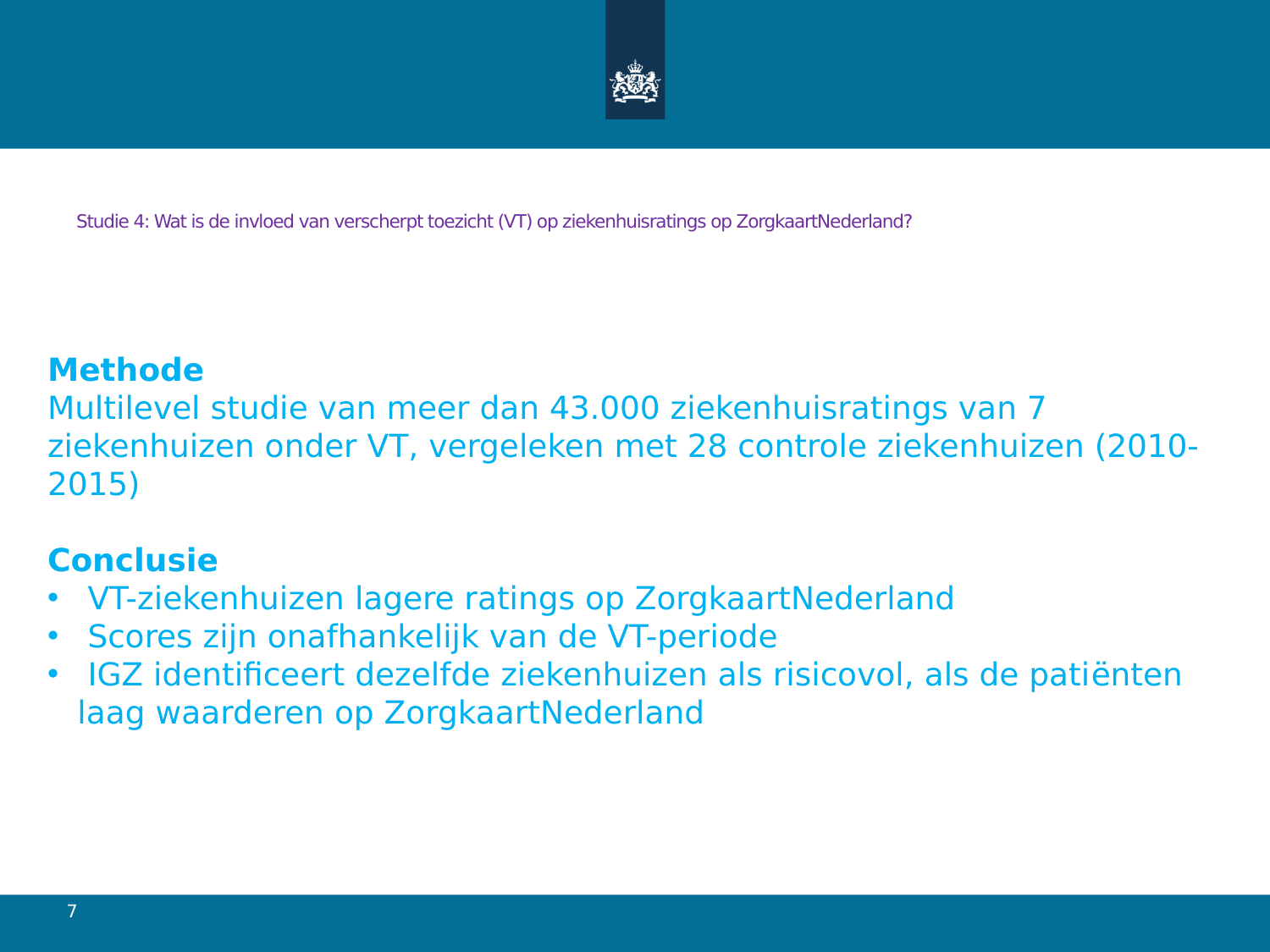

Methode
Multilevel studie van meer dan 43.000 ziekenhuisratings van 7 ziekenhuizen onder VT, vergeleken met 28 controle ziekenhuizen (2010-2015)

Conclusie
 VT-ziekenhuizen lagere ratings op ZorgkaartNederland
 Scores zijn onafhankelijk van de VT-periode
 IGZ identificeert dezelfde ziekenhuizen als risicovol, als de patiënten laag waarderen op ZorgkaartNederland
# Studie 4: Wat is de invloed van verscherpt toezicht (VT) op ziekenhuisratings op ZorgkaartNederland?

7